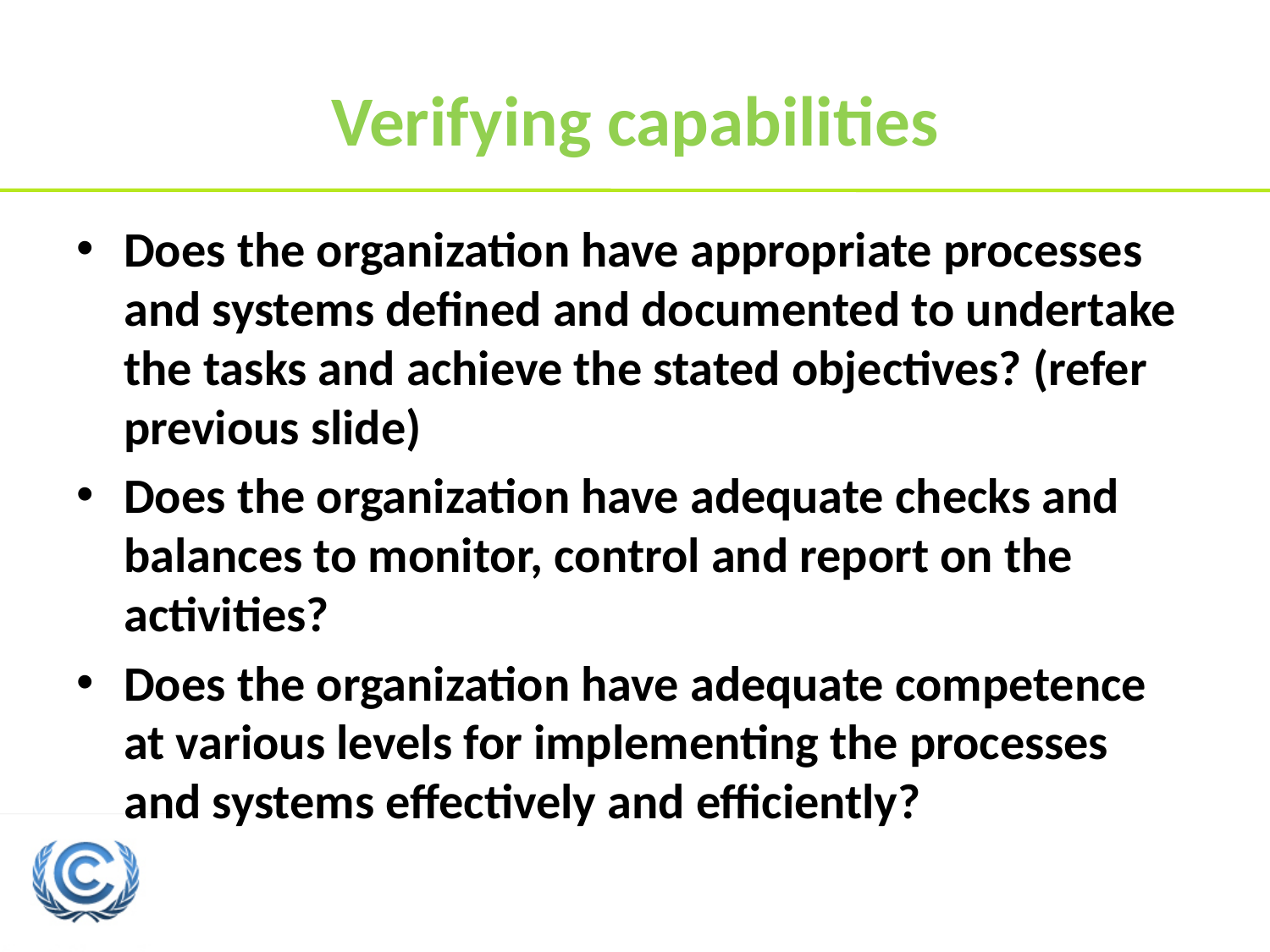

# Verifying capabilities
Does the organization have appropriate processes and systems defined and documented to undertake the tasks and achieve the stated objectives? (refer previous slide)
Does the organization have adequate checks and balances to monitor, control and report on the activities?
Does the organization have adequate competence at various levels for implementing the processes and systems effectively and efficiently?